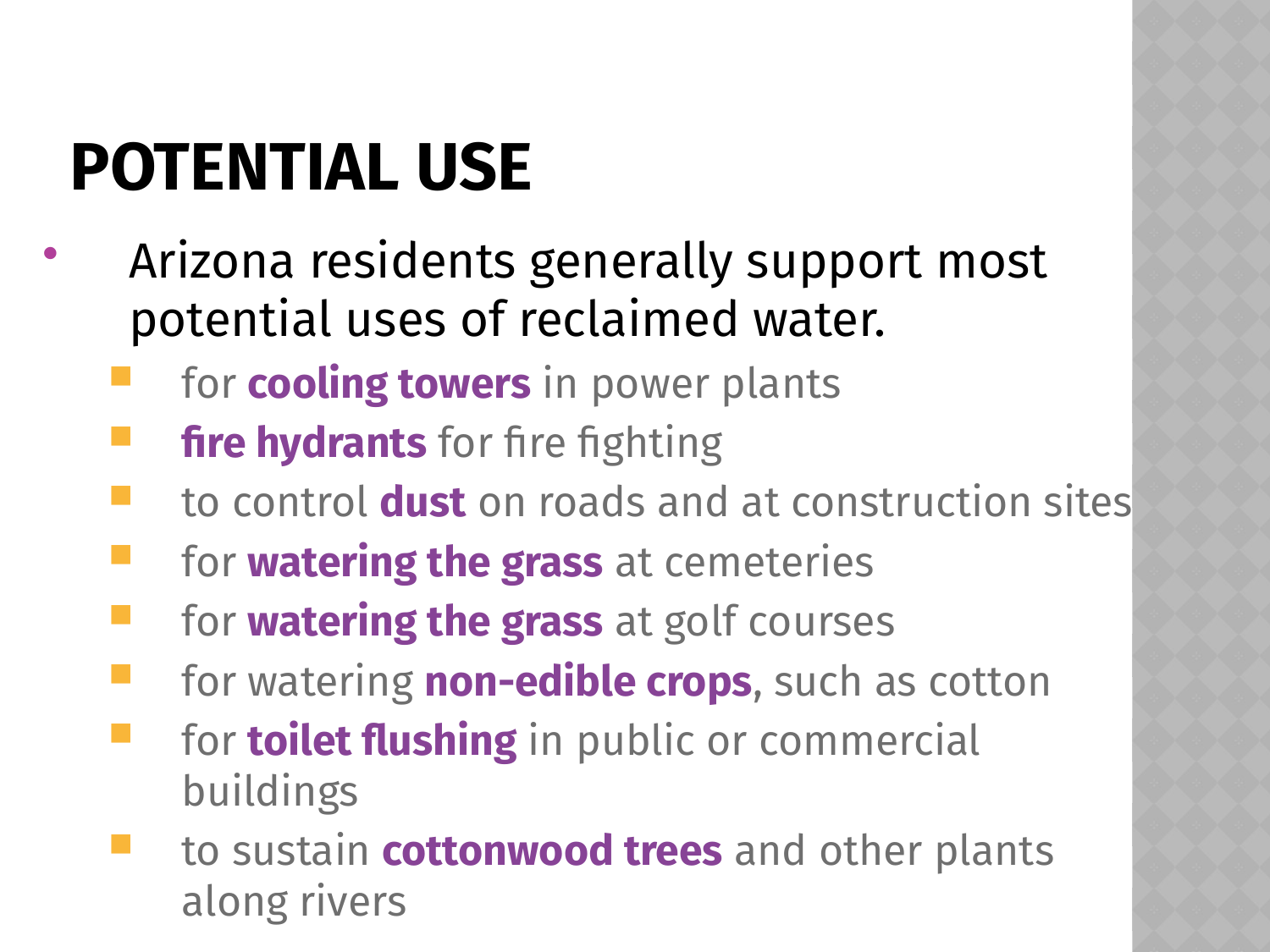

# Potential Use
Arizona residents generally support most potential uses of reclaimed water.
for cooling towers in power plants
fire hydrants for fire fighting
to control dust on roads and at construction sites
for watering the grass at cemeteries
for watering the grass at golf courses
for watering non-edible crops, such as cotton
for toilet flushing in public or commercial buildings
to sustain cottonwood trees and other plants along rivers